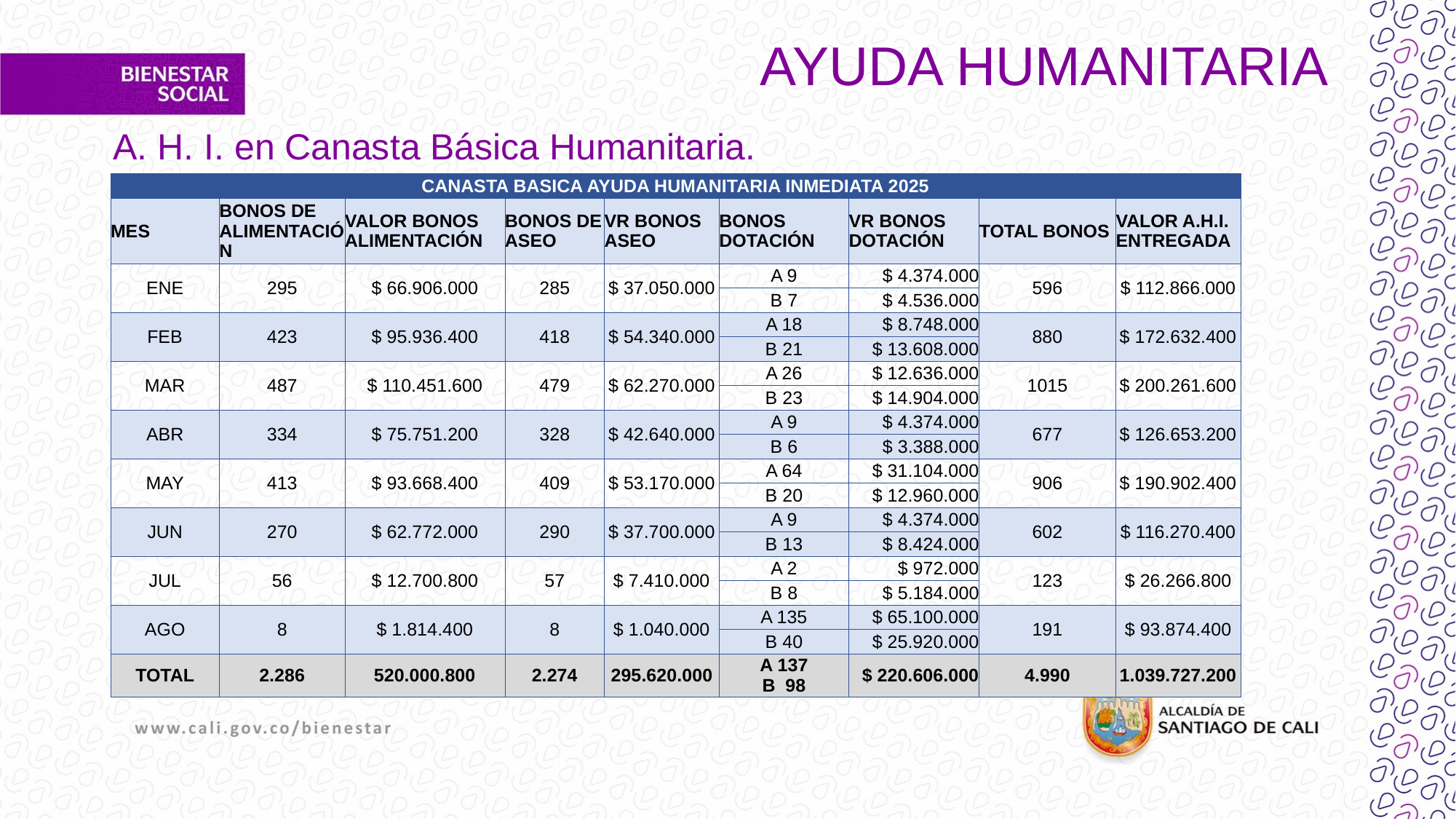

# AYUDA HUMANITARIA
A. H. I. en Canasta Básica Humanitaria.
| CANASTA BASICA AYUDA HUMANITARIA INMEDIATA 2025 |  |  |  |  |  |  |  |  |
| --- | --- | --- | --- | --- | --- | --- | --- | --- |
| MES | BONOS DE ALIMENTACIÓN | VALOR BONOS ALIMENTACIÓN | BONOS DE ASEO | VR BONOS ASEO | BONOS DOTACIÓN | VR BONOS DOTACIÓN | TOTAL BONOS | VALOR A.H.I. ENTREGADA |
| ENE | 295 | $ 66.906.000 | 285 | $ 37.050.000 | A 9 | $ 4.374.000 | 596 | $ 112.866.000 |
|  |  |  |  |  | B 7 | $ 4.536.000 |  |  |
| FEB | 423 | $ 95.936.400 | 418 | $ 54.340.000 | A 18 | $ 8.748.000 | 880 | $ 172.632.400 |
|  |  |  |  |  | B 21 | $ 13.608.000 |  |  |
| MAR | 487 | $ 110.451.600 | 479 | $ 62.270.000 | A 26 | $ 12.636.000 | 1015 | $ 200.261.600 |
|  |  |  |  |  | B 23 | $ 14.904.000 |  |  |
| ABR | 334 | $ 75.751.200 | 328 | $ 42.640.000 | A 9 | $ 4.374.000 | 677 | $ 126.653.200 |
|  |  |  |  |  | B 6 | $ 3.388.000 |  |  |
| MAY | 413 | $ 93.668.400 | 409 | $ 53.170.000 | A 64 | $ 31.104.000 | 906 | $ 190.902.400 |
|  |  |  |  |  | B 20 | $ 12.960.000 |  |  |
| JUN | 270 | $ 62.772.000 | 290 | $ 37.700.000 | A 9 | $ 4.374.000 | 602 | $ 116.270.400 |
|  |  |  |  |  | B 13 | $ 8.424.000 |  |  |
| JUL | 56 | $ 12.700.800 | 57 | $ 7.410.000 | A 2 | $ 972.000 | 123 | $ 26.266.800 |
|  |  |  |  |  | B 8 | $ 5.184.000 |  |  |
| AGO | 8 | $ 1.814.400 | 8 | $ 1.040.000 | A 135 | $ 65.100.000 | 191 | $ 93.874.400 |
|  |  |  |  |  | B 40 | $ 25.920.000 |  |  |
| TOTAL | 2.286 | 520.000.800 | 2.274 | 295.620.000 | A 137 B 98 | $ 220.606.000 | 4.990 | 1.039.727.200 |